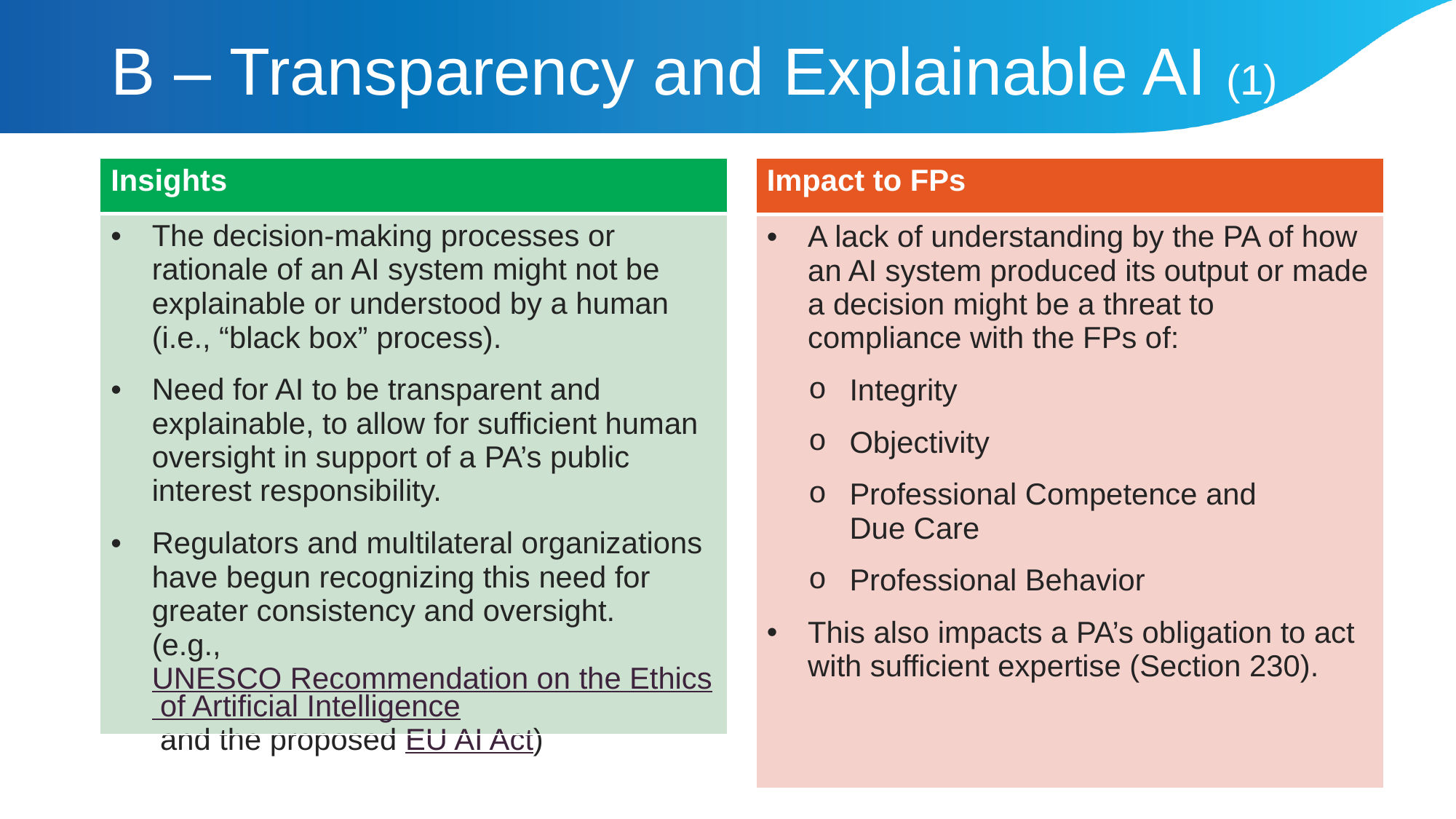

# B – Transparency and Explainable AI (1)
| Impact to FPs |
| --- |
| A lack of understanding by the PA of how an AI system produced its output or made a decision might be a threat to compliance with the FPs of: Integrity Objectivity Professional Competence and Due Care Professional Behavior This also impacts a PA’s obligation to act with sufficient expertise (Section 230). |
| Insights |
| --- |
| The decision-making processes or rationale of an AI system might not be explainable or understood by a human (i.e., “black box” process). Need for AI to be transparent and explainable, to allow for sufficient human oversight in support of a PA’s public interest responsibility. Regulators and multilateral organizations have begun recognizing this need for greater consistency and oversight. (e.g., UNESCO Recommendation on the Ethics of Artificial Intelligence and the proposed EU AI Act) |